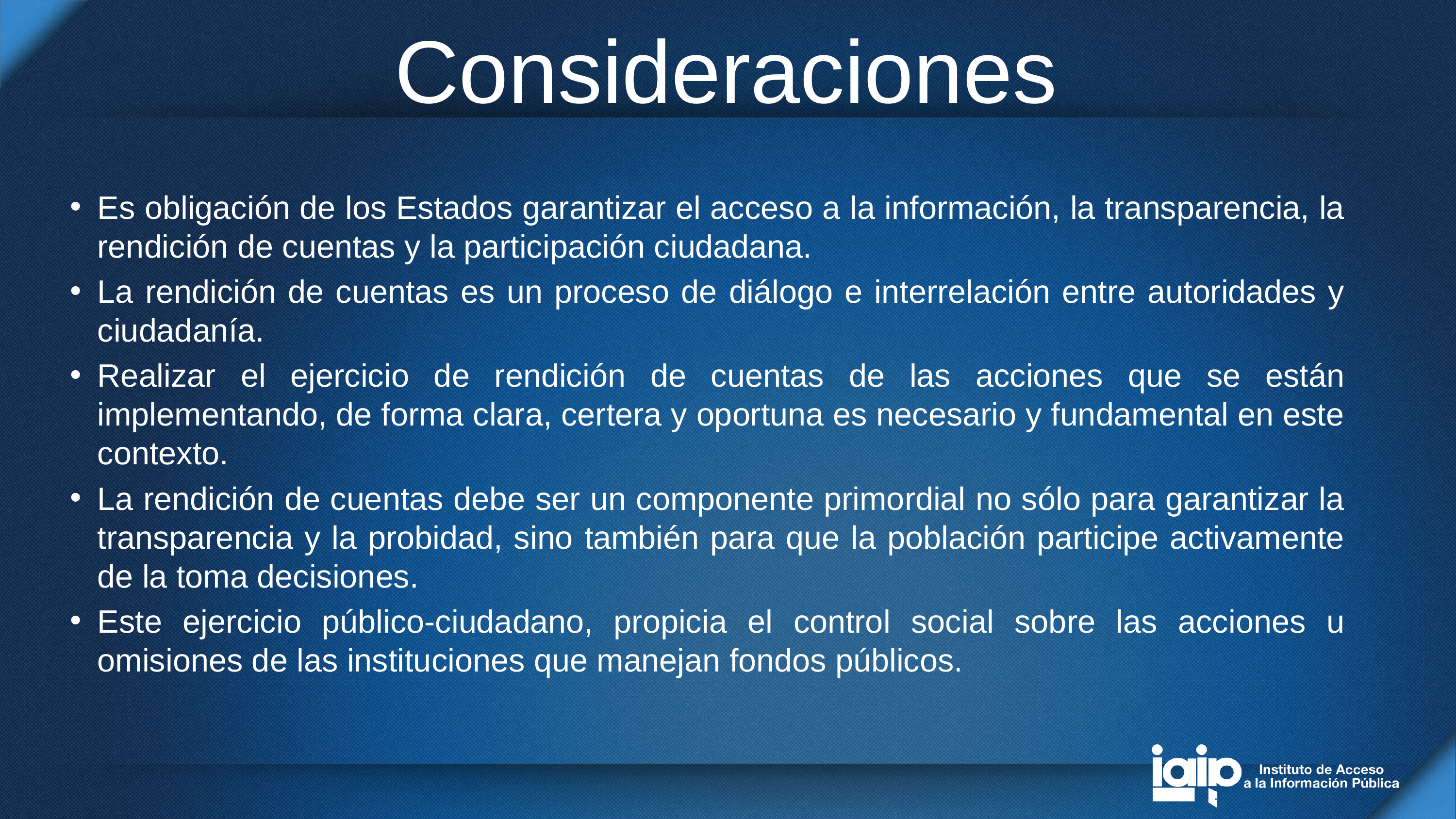

# Consideraciones
Es obligación de los Estados garantizar el acceso a la información, la transparencia, la rendición de cuentas y la participación ciudadana.
La rendición de cuentas es un proceso de diálogo e interrelación entre autoridades y ciudadanía.
Realizar el ejercicio de rendición de cuentas de las acciones que se están implementando, de forma clara, certera y oportuna es necesario y fundamental en este contexto.
La rendición de cuentas debe ser un componente primordial no sólo para garantizar la transparencia y la probidad, sino también para que la población participe activamente de la toma decisiones.
Este ejercicio público-ciudadano, propicia el control social sobre las acciones u omisiones de las instituciones que manejan fondos públicos.